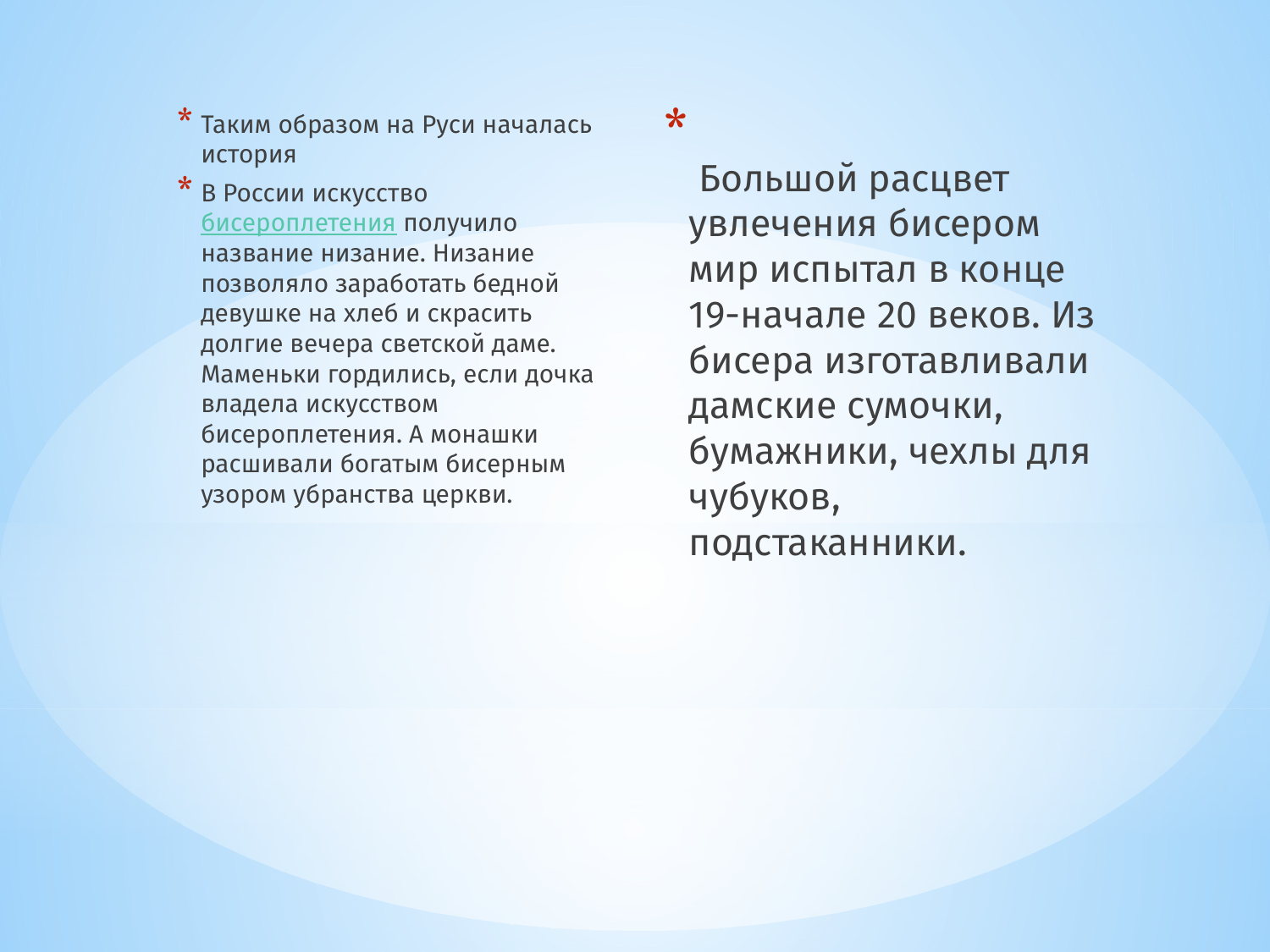

Таким образом на Руси началась история
В России искусство бисероплетения получило название низание. Низание позволяло заработать бедной девушке на хлеб и скрасить долгие вечера светской даме. Маменьки гордились, если дочка владела искусством бисероплетения. А монашки расшивали богатым бисерным узором убранства церкви.
 Большой расцвет увлечения бисером мир испытал в конце 19-начале 20 веков. Из бисера изготавливали дамские сумочки, бумажники, чехлы для чубуков, подстаканники.

#